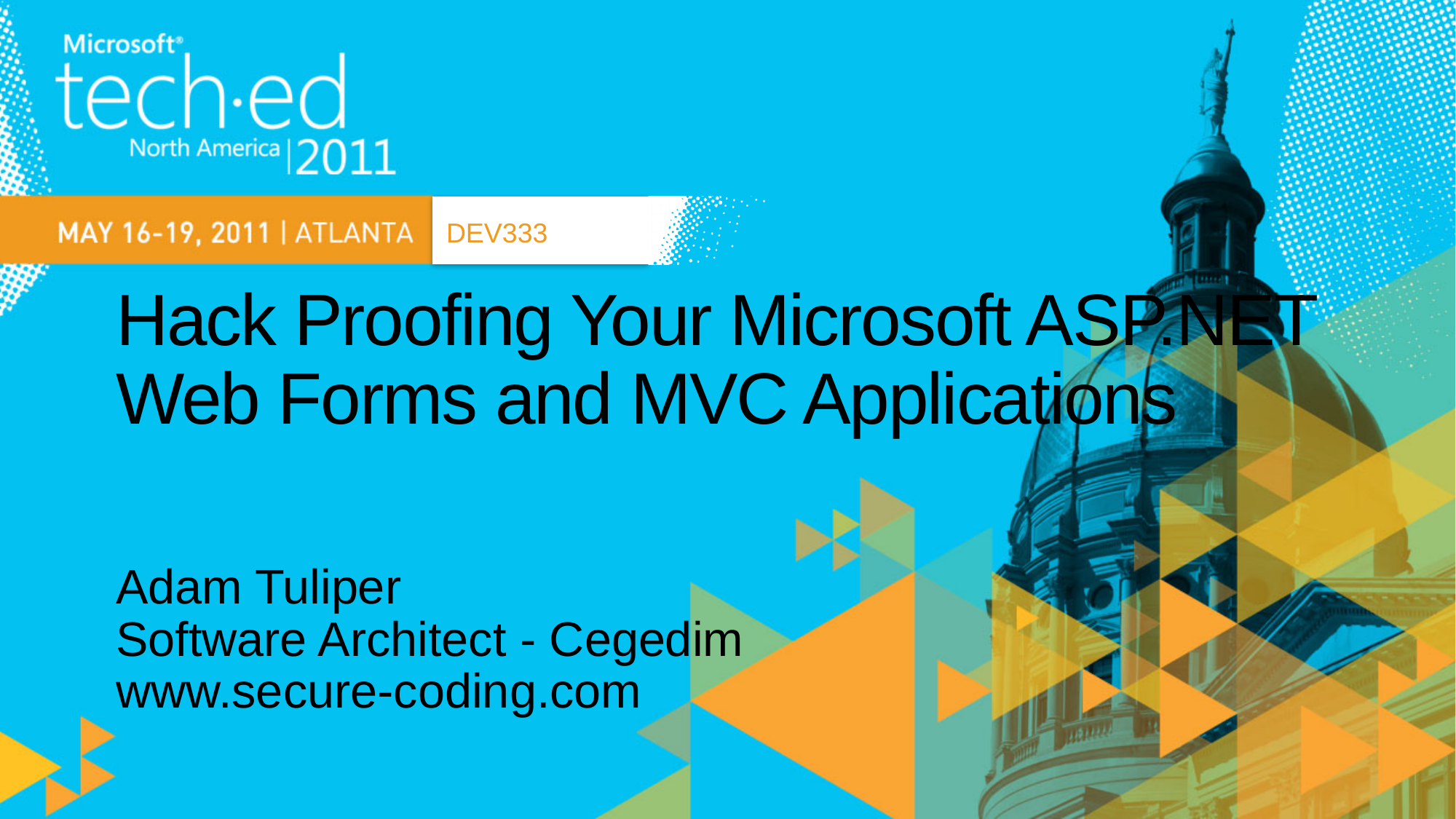

DEV333
# Hack Proofing Your Microsoft ASP.NET Web Forms and MVC Applications
Adam Tuliper
Software Architect - Cegedim
www.secure-coding.com